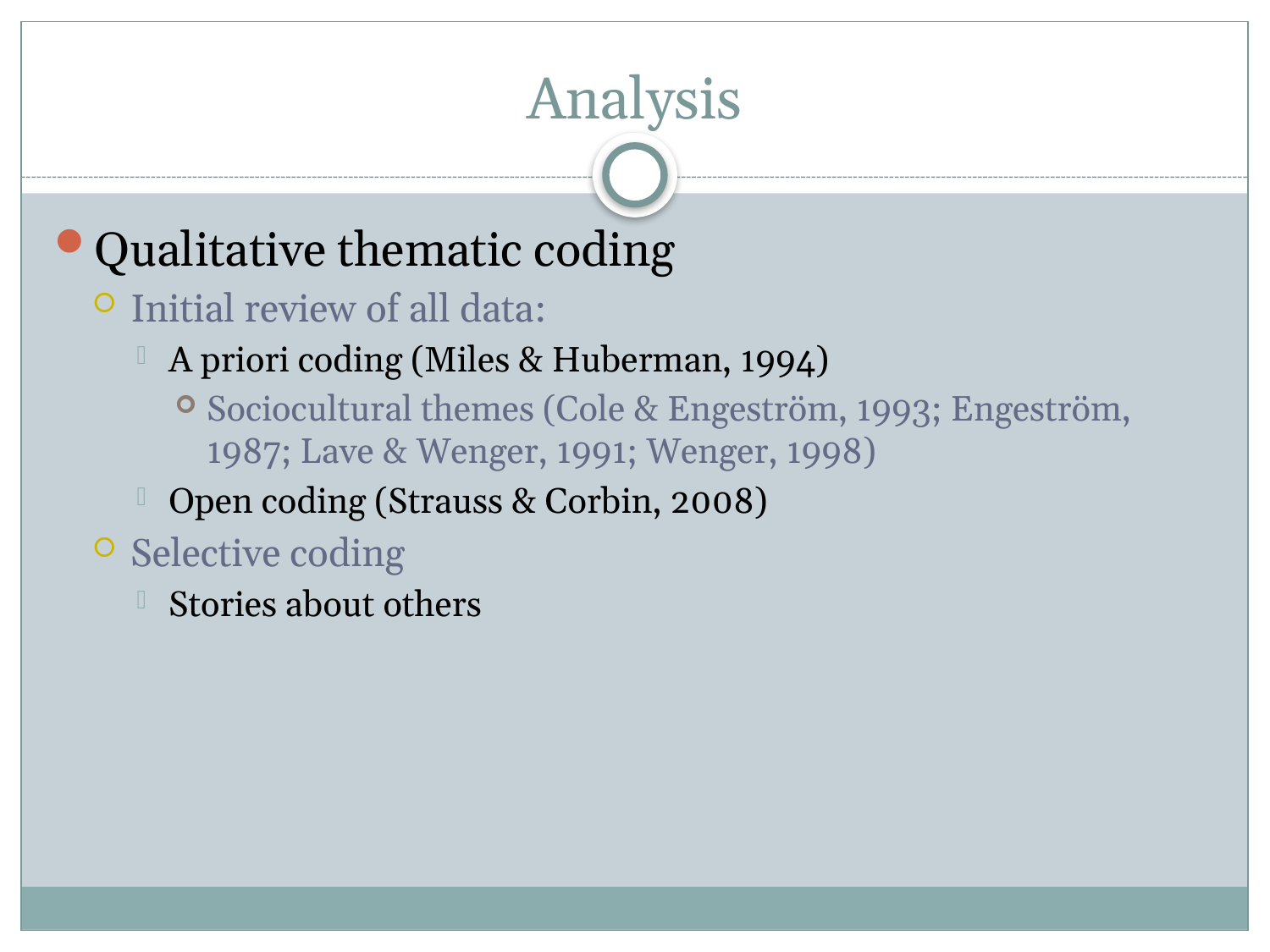

# Analysis
Qualitative thematic coding
Initial review of all data:
A priori coding (Miles & Huberman, 1994)
Sociocultural themes (Cole & Engeström, 1993; Engeström, 1987; Lave & Wenger, 1991; Wenger, 1998)
Open coding (Strauss & Corbin, 2008)
Selective coding
Stories about others